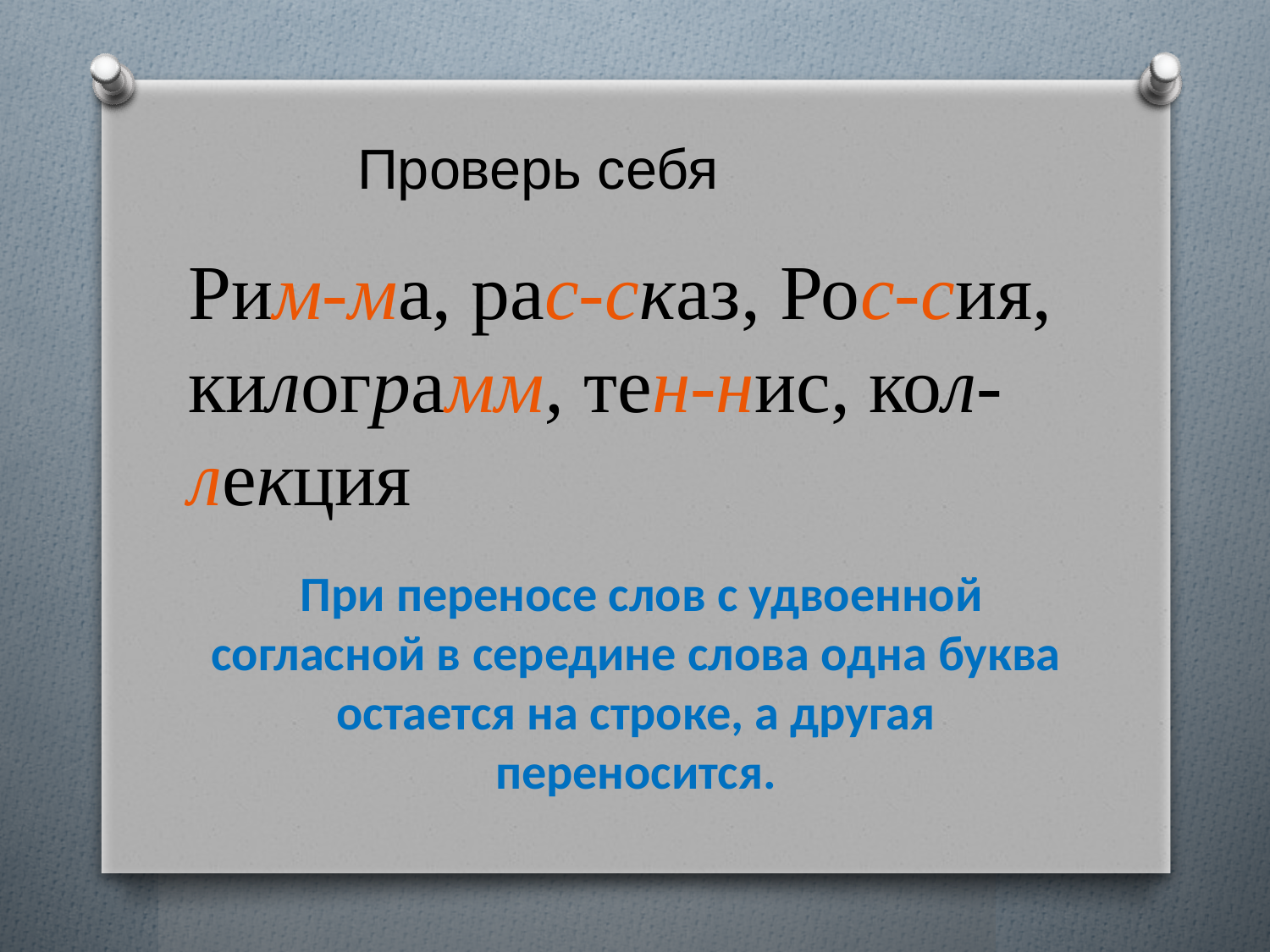

Проверь себя
Рим-ма, рас-сказ, Рос-сия, килограмм, тен-нис, кол-лекция
 При переносе слов с удвоенной согласной в середине слова одна буква остается на строке, а другая переносится.